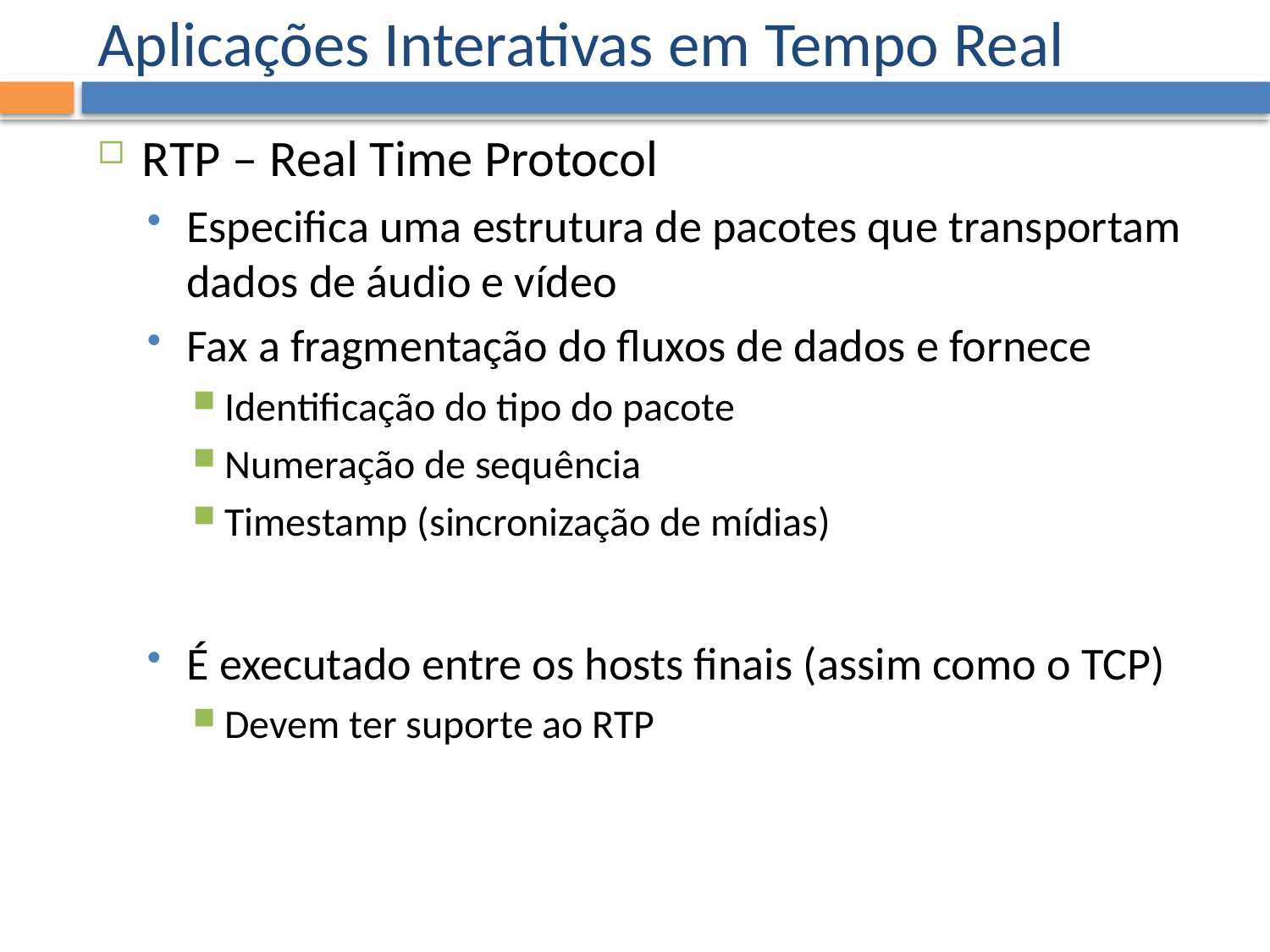

# Aplicações Interativas em Tempo Real
RTP – Real Time Protocol
Especifica uma estrutura de pacotes que transportam dados de áudio e vídeo
Fax a fragmentação do fluxos de dados e fornece
Identificação do tipo do pacote
Numeração de sequência
Timestamp (sincronização de mídias)

É executado entre os hosts finais (assim como o TCP)
Devem ter suporte ao RTP